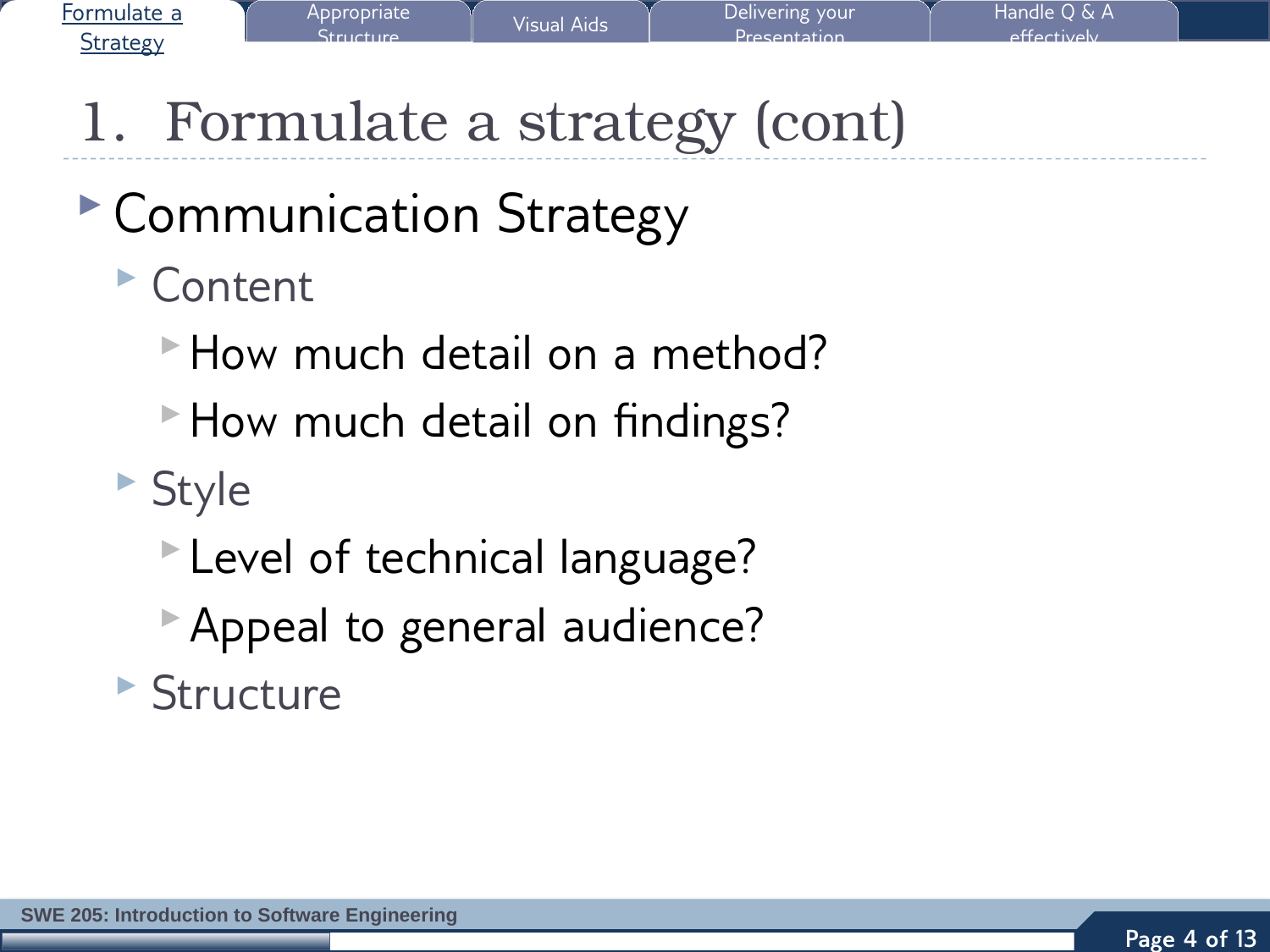

Formulate a Strategy
Appropriate Structure
Visual Aids
Delivering your Presentation
Handle Q & A effectively
# 1.  Formulate a strategy (cont)
Communication Strategy
Content
How much detail on a method?
How much detail on findings?
Style
Level of technical language?
Appeal to general audience?
Structure
4
Page 4 of 13